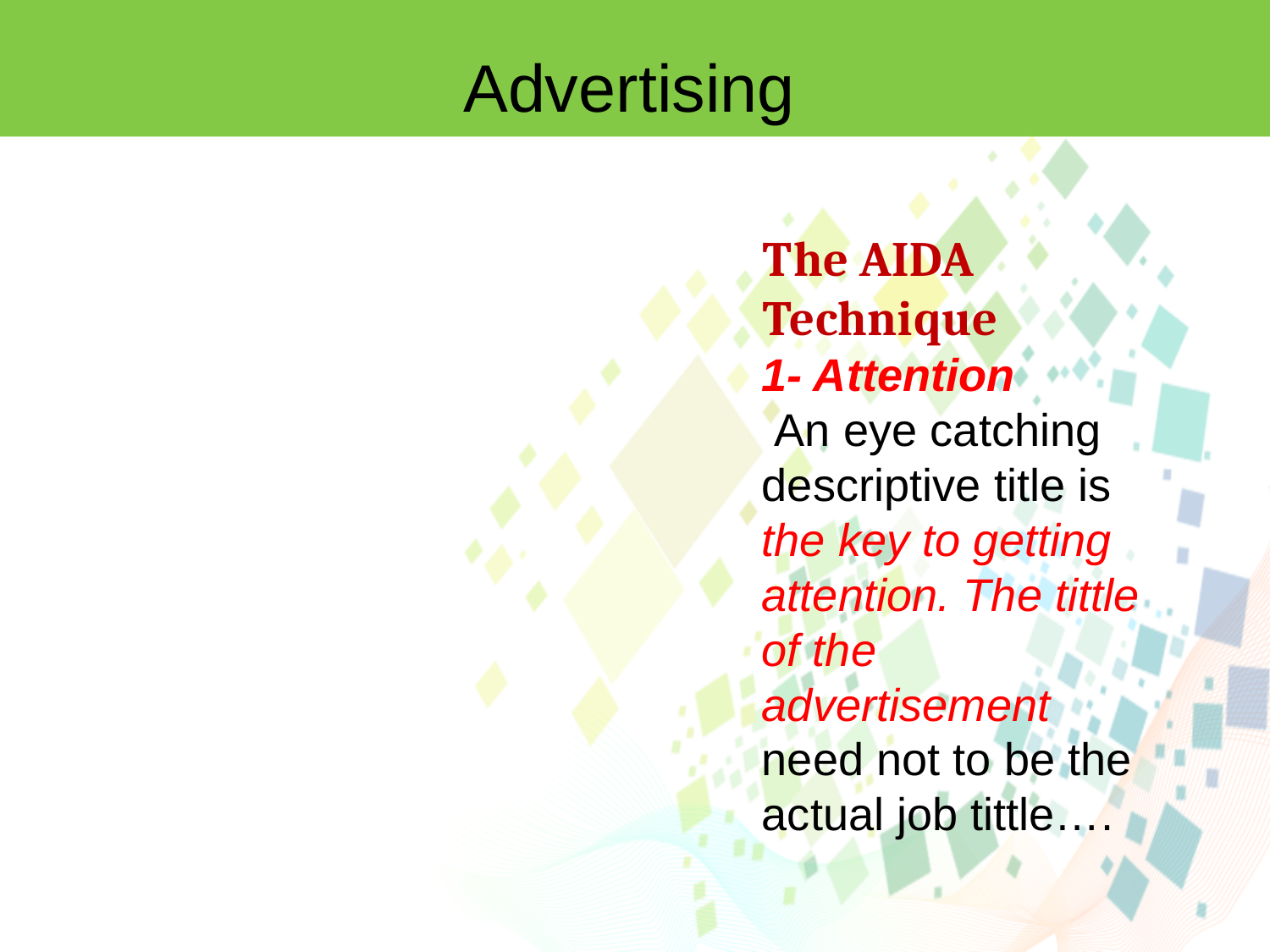

Advertising
The AIDA Technique
1- Attention
 An eye catching descriptive title is the key to getting attention. The tittle of the advertisement need not to be the actual job tittle….